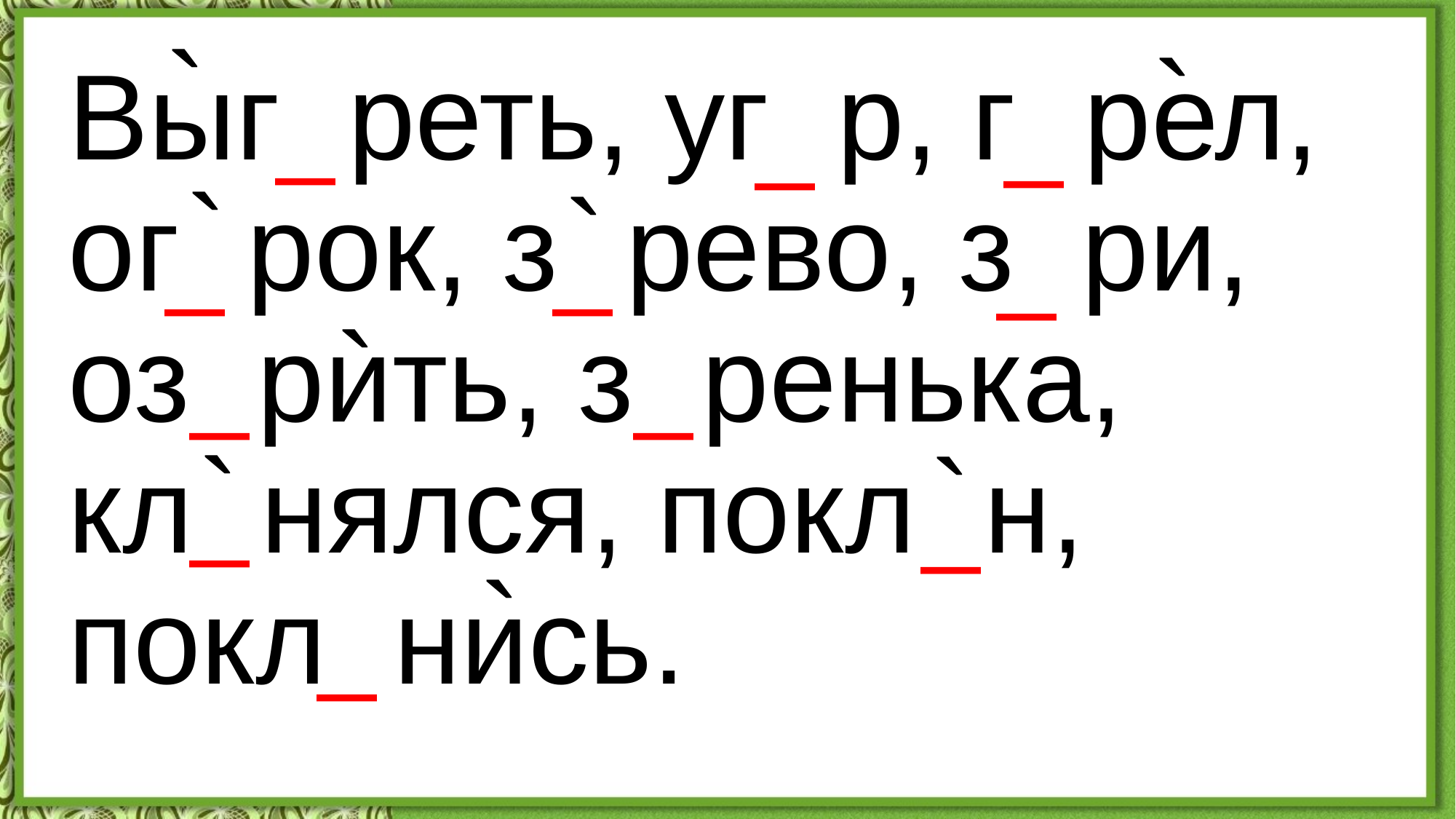

`
`
_
_
_
Выгореть, угар, горел, огарок, зарево, зори, озарить, зоренька, кланялся, поклон, поклонись.
`
`
_
_
_
`
_
_
`
`
_
_
`
_